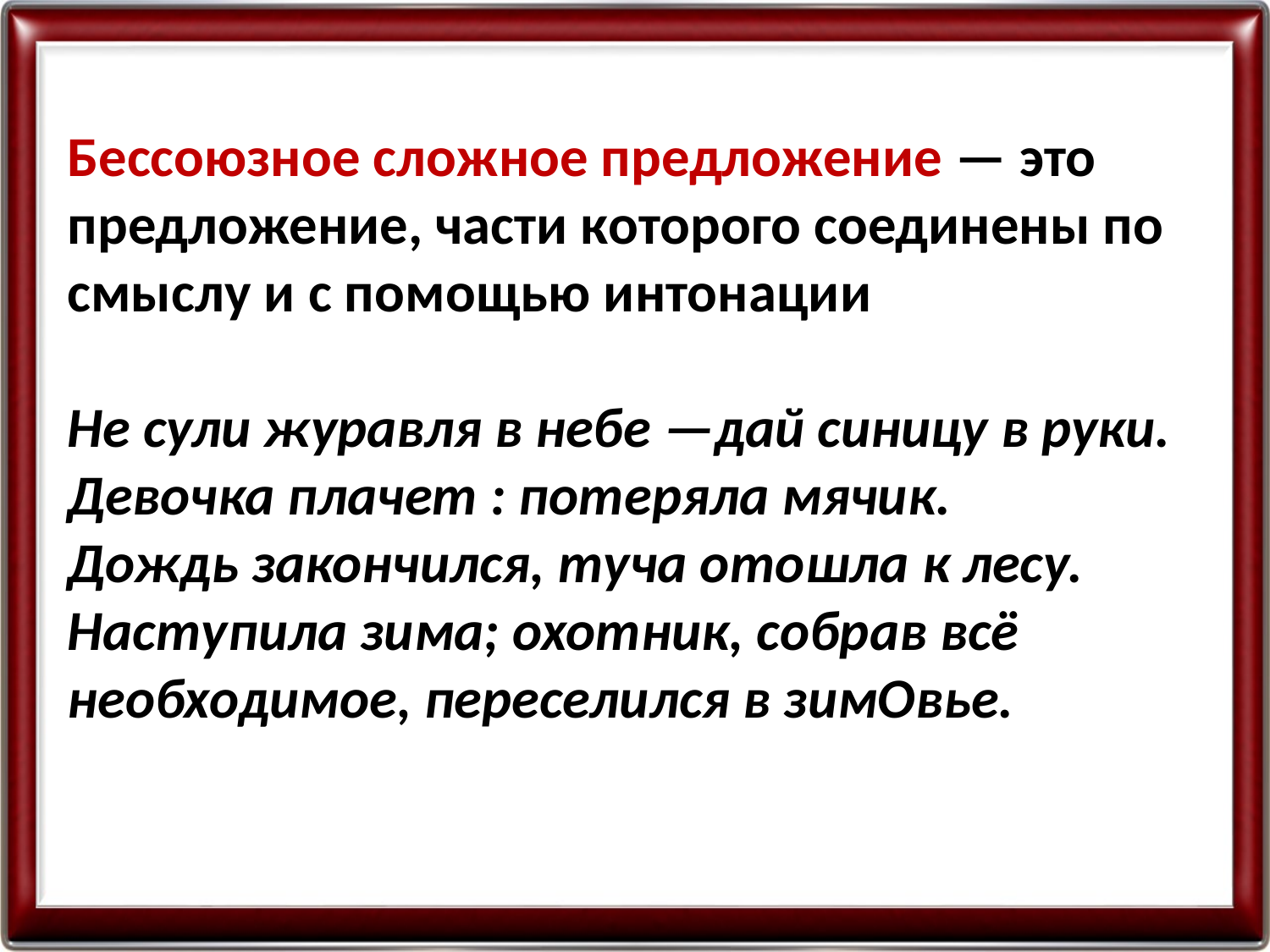

Бессоюзное сложное предложение — это предложение, части которого соединены по смыслу и с помощью интонации

Не сули журавля в небе —дай синицу в руки.
Девочка плачет : потеряла мячик.
Дождь закончился, туча отошла к лесу.
Наступила зима; охотник, собрав всё необходимое, переселился в зимОвье.